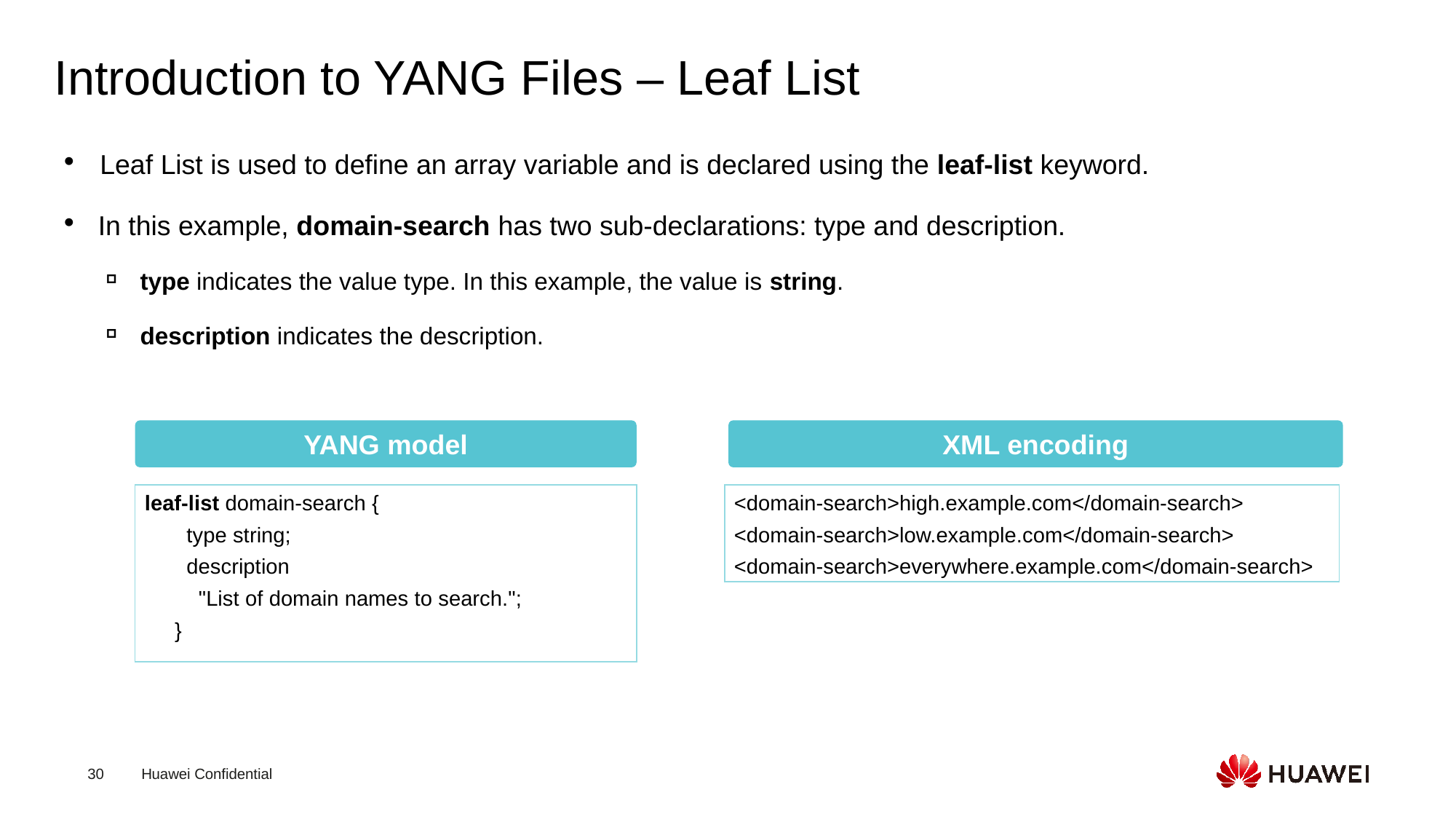

# Introduction to YANG Files – Leaf List
Leaf List is used to define an array variable and is declared using the leaf-list keyword.
In this example, domain-search has two sub-declarations: type and description.
type indicates the value type. In this example, the value is string.
description indicates the description.

YANG model
XML encoding
leaf-list domain-search {
       type string;
       description
         "List of domain names to search.";
     }
<domain-search>high.example.com</domain-search>
<domain-search>low.example.com</domain-search>
<domain-search>everywhere.example.com</domain-search>